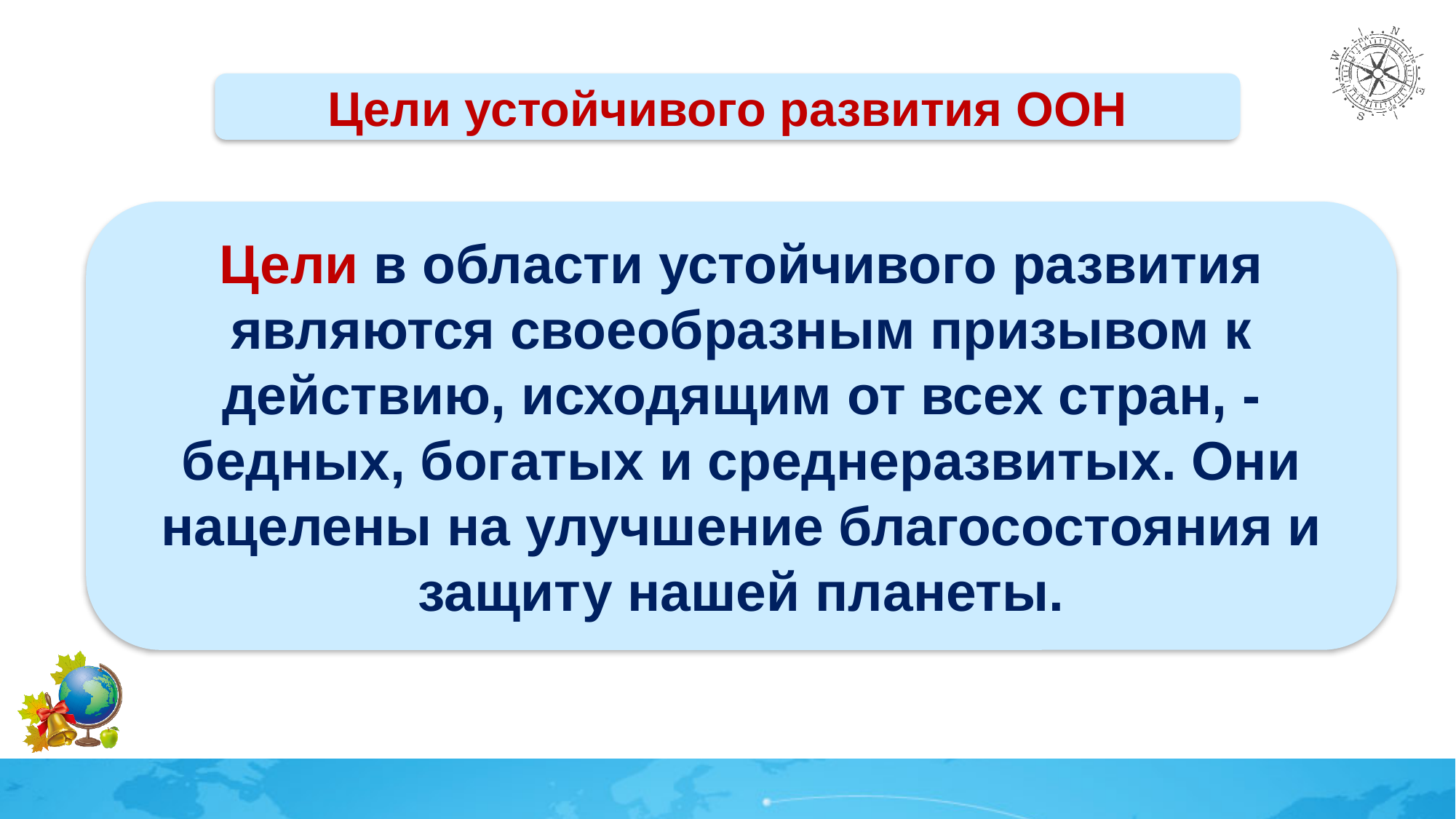

Цели устойчивого развития ООН
Цели в области устойчивого развития являются своеобразным призывом к действию, исходящим от всех стран, - бедных, богатых и среднеразвитых. Они нацелены на улучшение благосостояния и защиту нашей планеты.